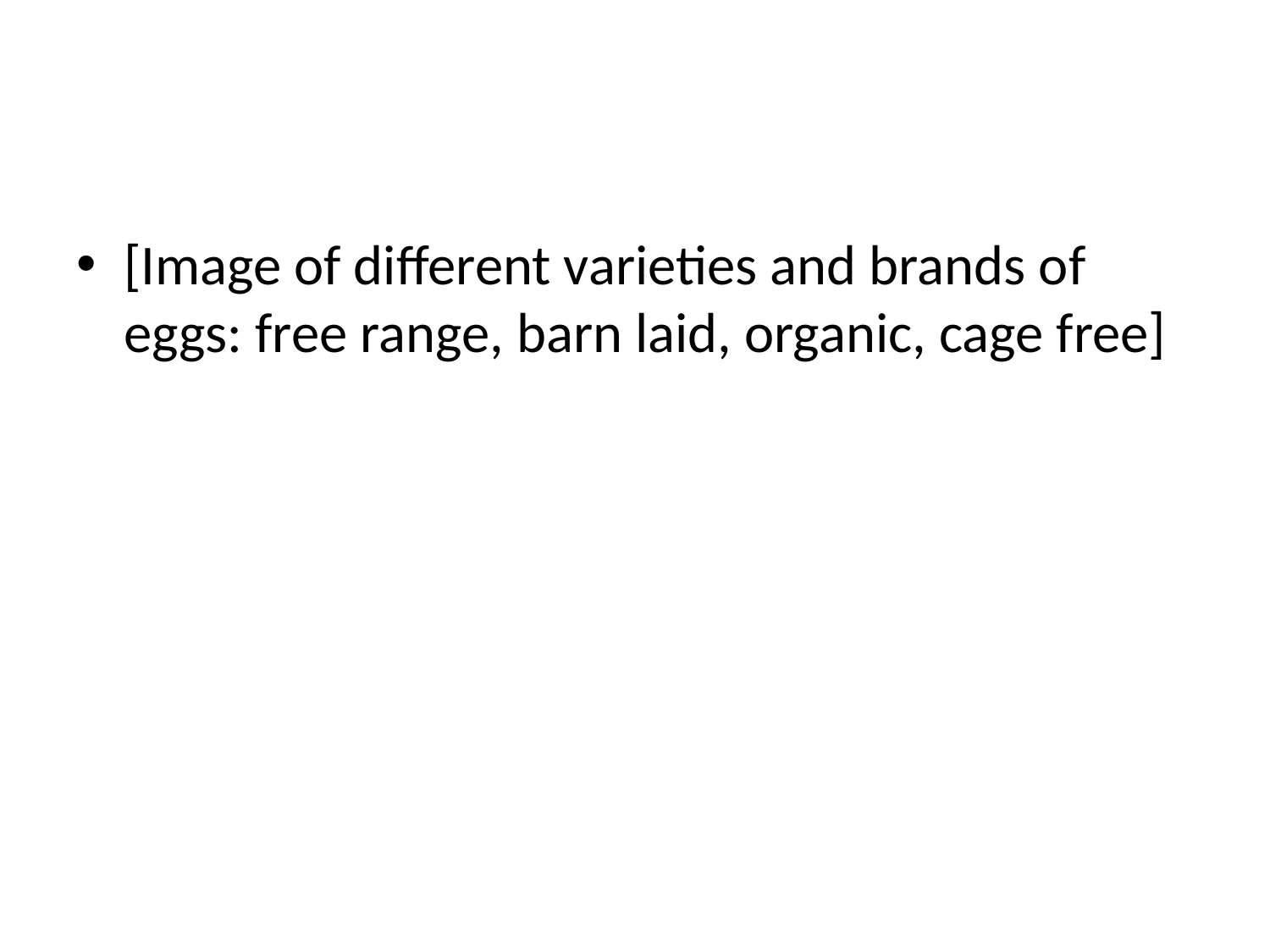

#
[Image of different varieties and brands of eggs: free range, barn laid, organic, cage free]